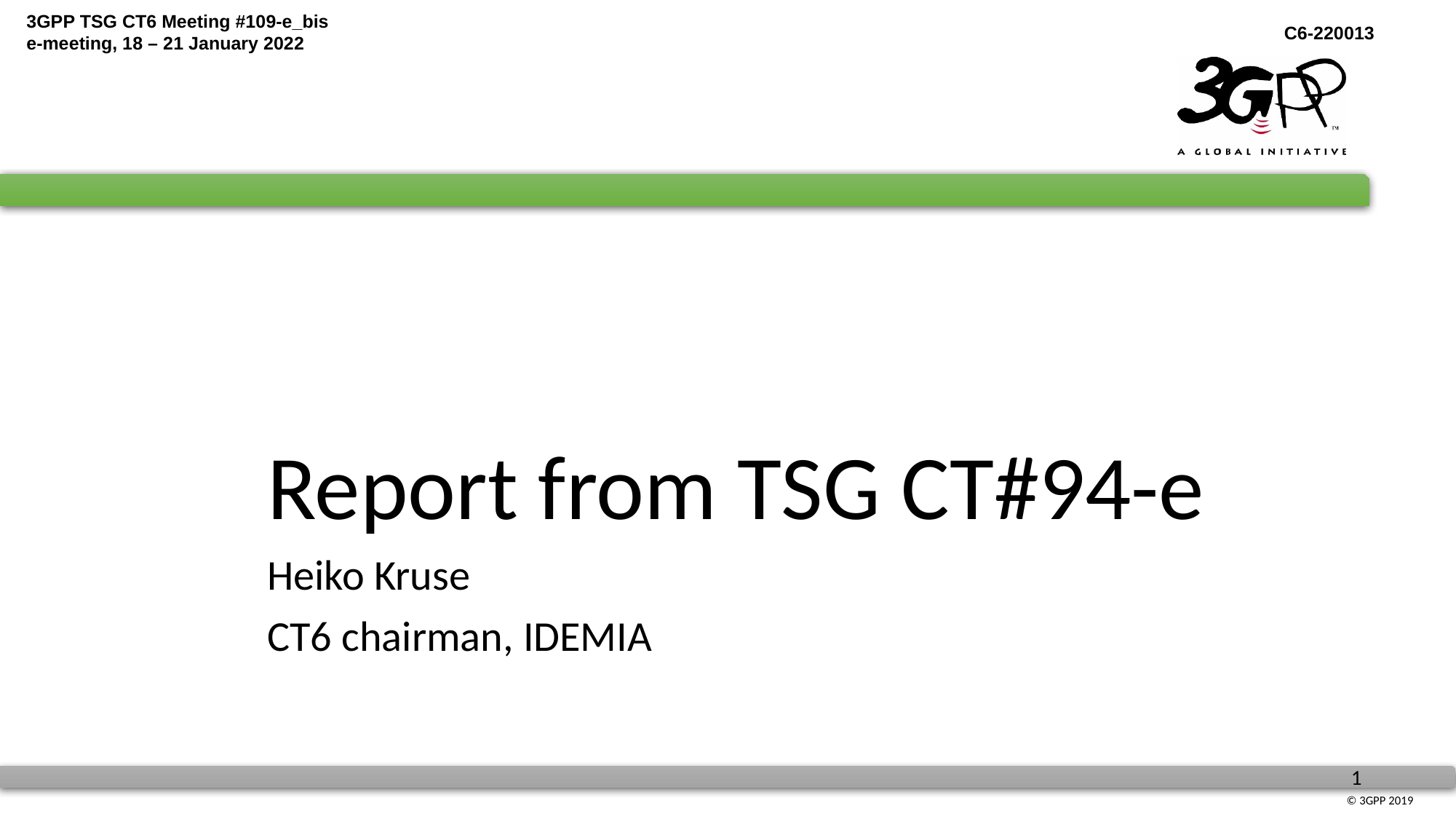

# Report from TSG CT#94-e
Heiko Kruse
CT6 chairman, IDEMIA